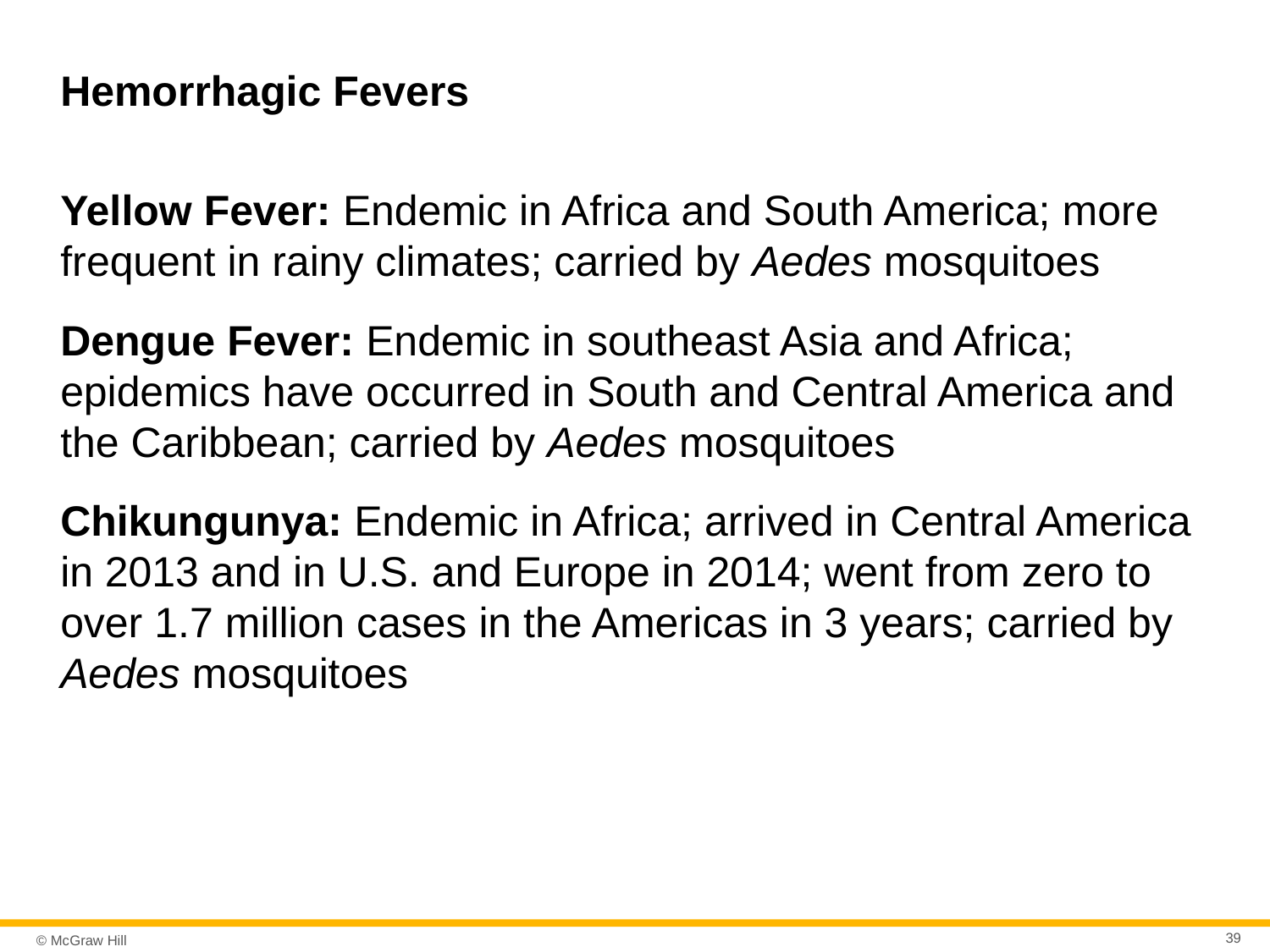

# Hemorrhagic Fevers
Yellow Fever: Endemic in Africa and South America; more frequent in rainy climates; carried by Aedes mosquitoes
Dengue Fever: Endemic in southeast Asia and Africa; epidemics have occurred in South and Central America and the Caribbean; carried by Aedes mosquitoes
Chikungunya: Endemic in Africa; arrived in Central America in 2013 and in U.S. and Europe in 2014; went from zero to over 1.7 million cases in the Americas in 3 years; carried by Aedes mosquitoes